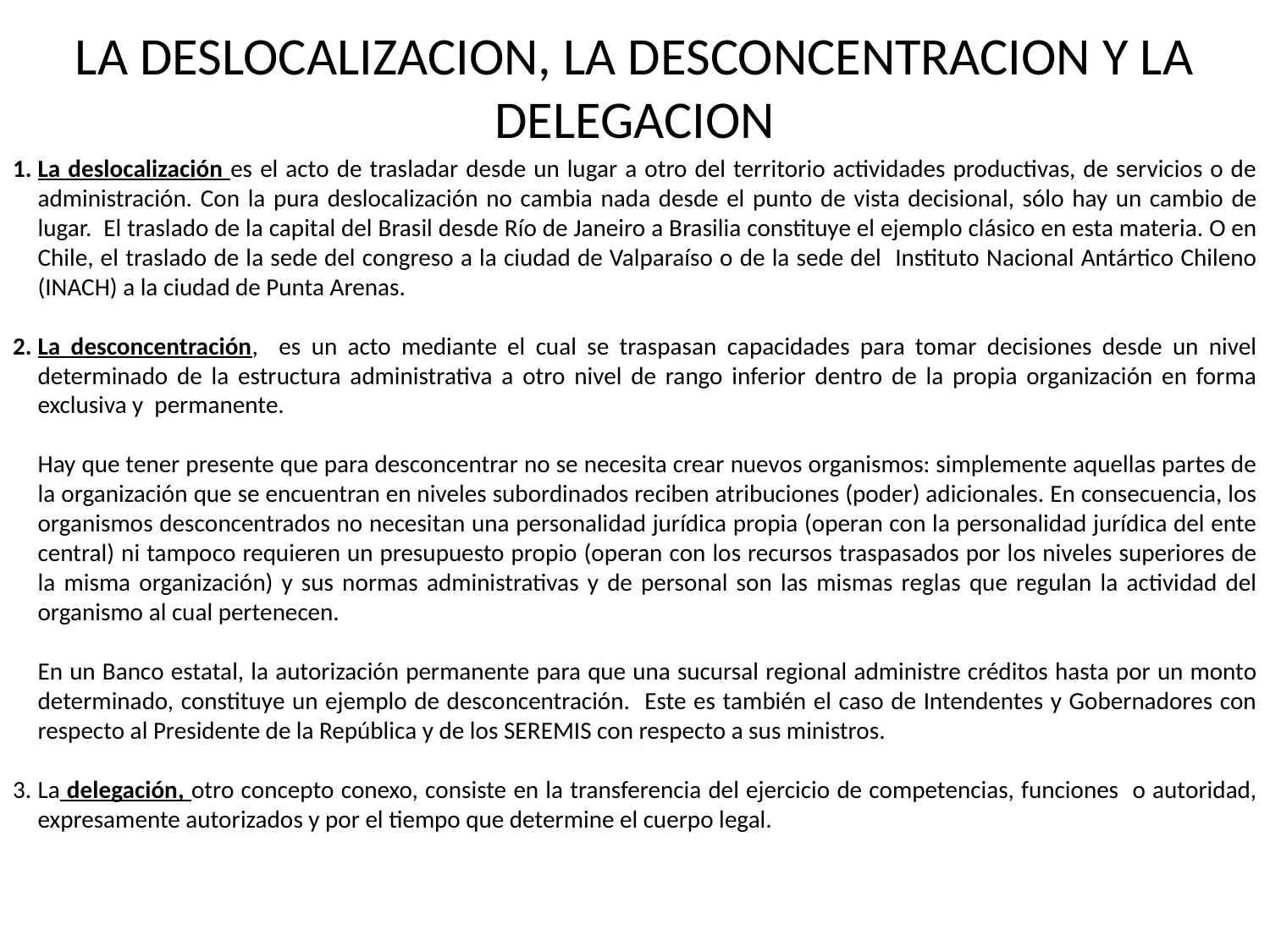

# LA DESLOCALIZACION, LA DESCONCENTRACION Y LA DELEGACION
La deslocalización es el acto de trasladar desde un lugar a otro del territorio actividades productivas, de servicios o de administración. Con la pura deslocalización no cambia nada desde el punto de vista decisional, sólo hay un cambio de lugar.  El traslado de la capital del Brasil desde Río de Janeiro a Brasilia constituye el ejemplo clásico en esta materia. O en Chile, el traslado de la sede del congreso a la ciudad de Valparaíso o de la sede del  Instituto Nacional Antártico Chileno (INACH) a la ciudad de Punta Arenas.

La desconcentración,  es un acto mediante el cual se traspasan capacidades para tomar decisiones desde un nivel determinado de la estructura administrativa a otro nivel de rango inferior dentro de la propia organización en forma exclusiva y  permanente.

	Hay que tener presente que para desconcentrar no se necesita crear nuevos organismos: simplemente aquellas partes de la organización que se encuentran en niveles subordinados reciben atribuciones (poder) adicionales. En consecuencia, los organismos desconcentrados no necesitan una personalidad jurídica propia (operan con la personalidad jurídica del ente central) ni tampoco requieren un presupuesto propio (operan con los recursos traspasados por los niveles superiores de la misma organización) y sus normas administrativas y de personal son las mismas reglas que regulan la actividad del organismo al cual pertenecen.

	En un Banco estatal, la autorización permanente para que una sucursal regional administre créditos hasta por un monto determinado, constituye un ejemplo de desconcentración.  Este es también el caso de Intendentes y Gobernadores con respecto al Presidente de la República y de los SEREMIS con respecto a sus ministros.

La delegación, otro concepto conexo, consiste en la transferencia del ejercicio de competencias, funciones  o autoridad, expresamente autorizados y por el tiempo que determine el cuerpo legal.